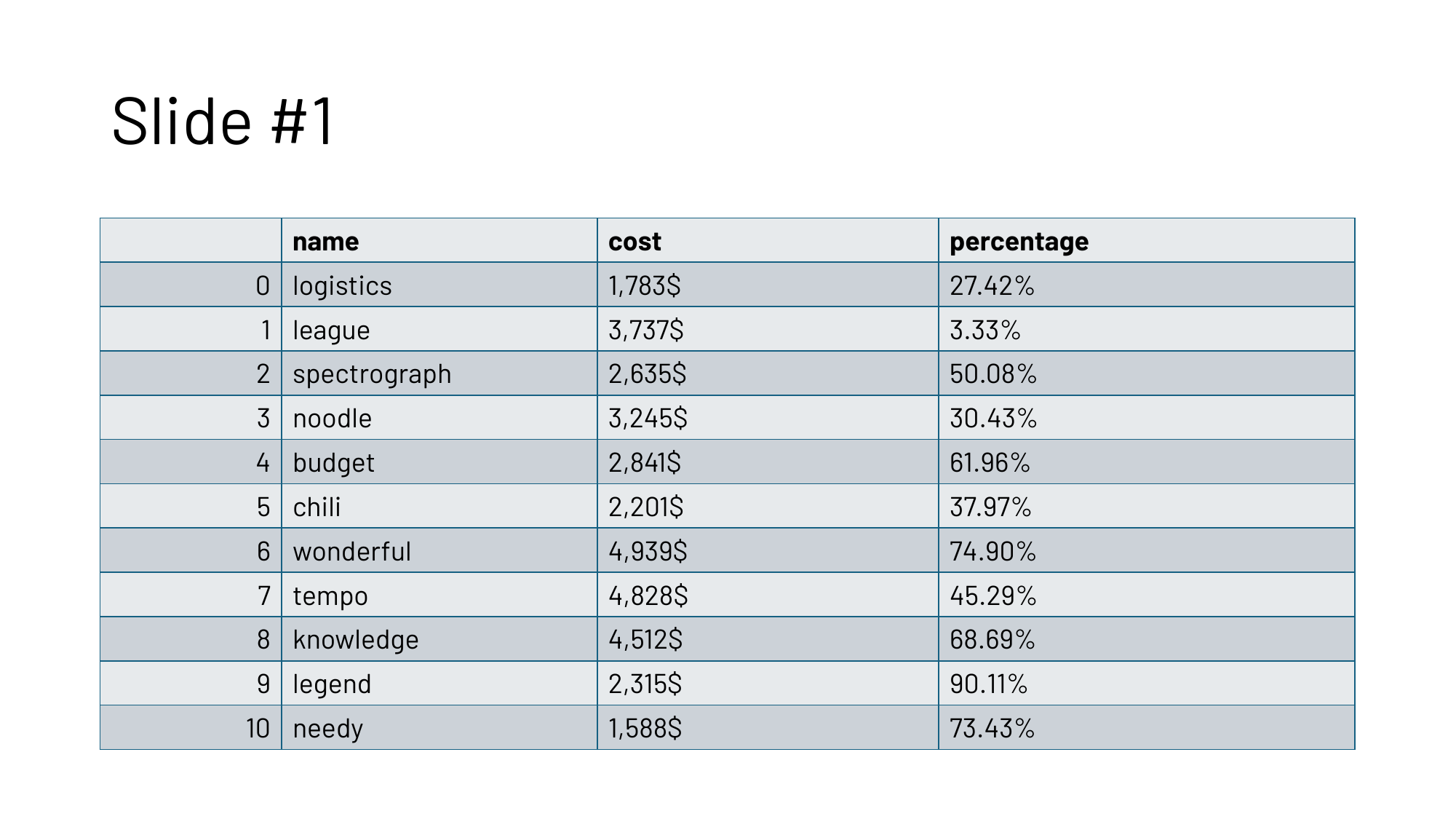

# Slide #1
|  | name | cost | percentage |
| --- | --- | --- | --- |
| 0 | logistics | 1,783$ | 27.42% |
| 1 | league | 3,737$ | 3.33% |
| 2 | spectrograph | 2,635$ | 50.08% |
| 3 | noodle | 3,245$ | 30.43% |
| 4 | budget | 2,841$ | 61.96% |
| 5 | chili | 2,201$ | 37.97% |
| 6 | wonderful | 4,939$ | 74.90% |
| 7 | tempo | 4,828$ | 45.29% |
| 8 | knowledge | 4,512$ | 68.69% |
| 9 | legend | 2,315$ | 90.11% |
| 10 | needy | 1,588$ | 73.43% |